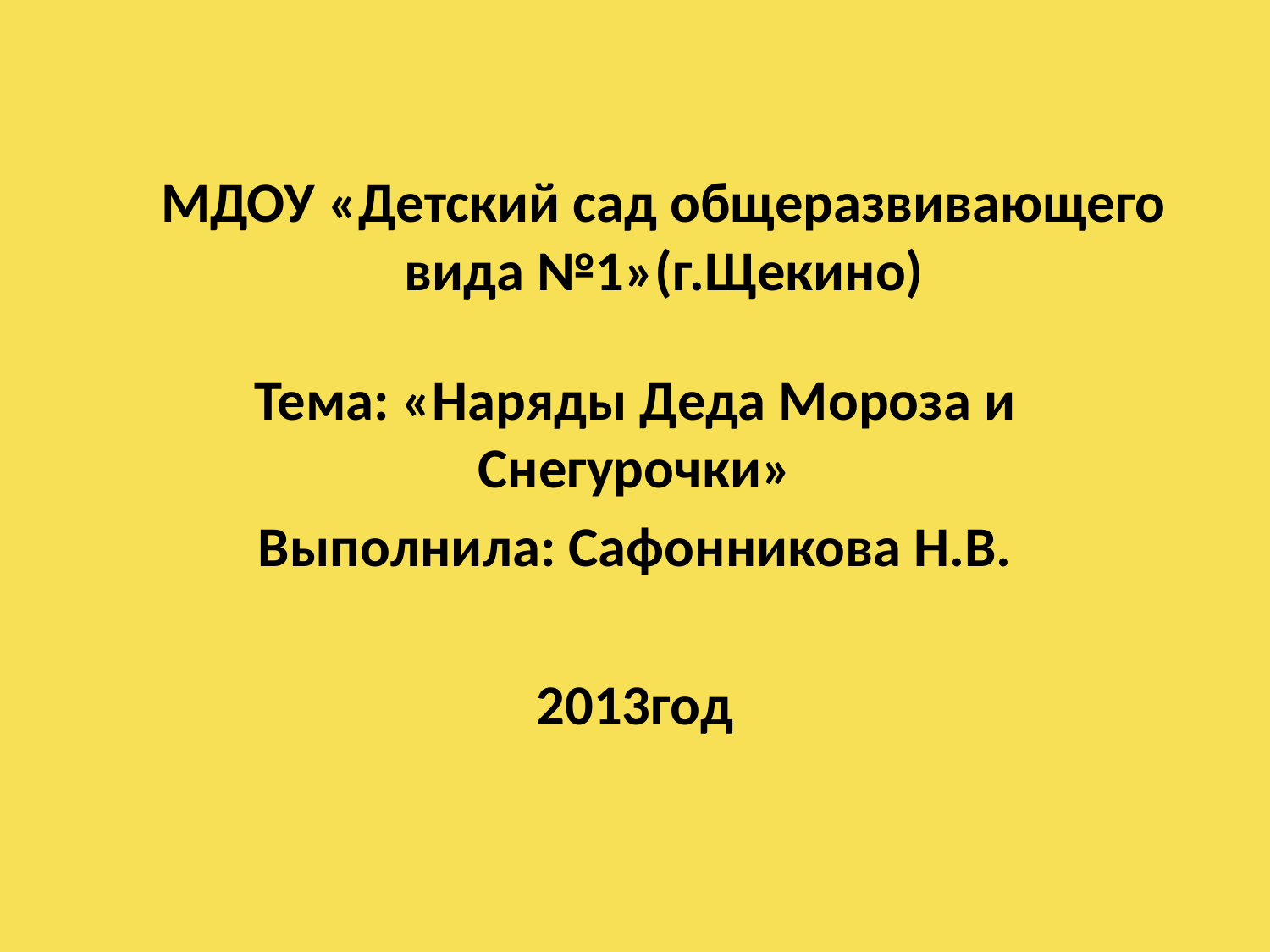

# МДОУ «Детский сад общеразвивающего вида №1»(г.Щекино)
Тема: «Наряды Деда Мороза и Снегурочки»
Выполнила: Сафонникова Н.В.

2013год